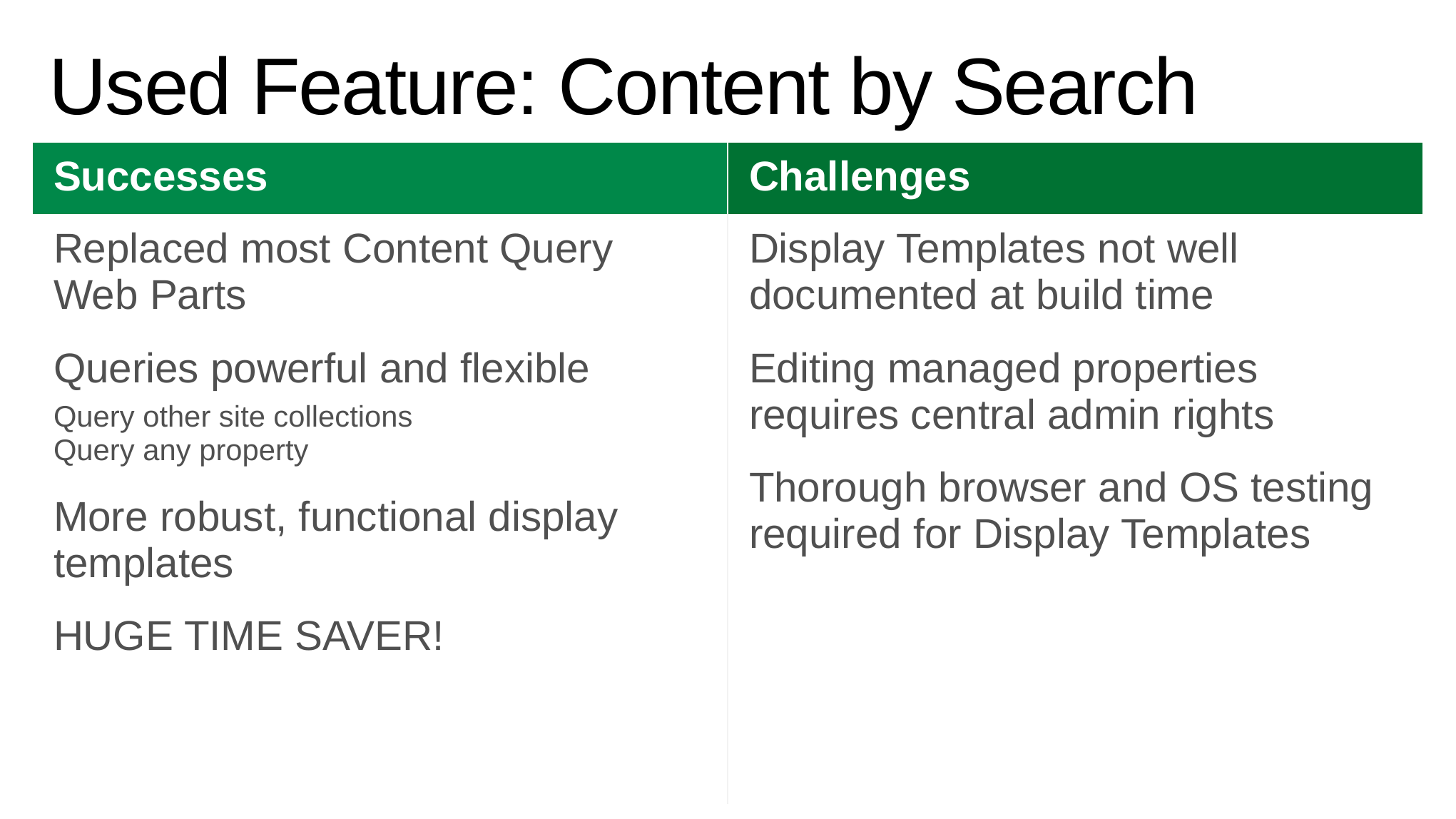

# Used Feature: Content by Search
| Successes | Challenges |
| --- | --- |
| Replaced most Content Query Web Parts Queries powerful and flexible Query other site collections Query any property More robust, functional display templates HUGE TIME SAVER! | Display Templates not well documented at build time Editing managed properties requires central admin rights Thorough browser and OS testing required for Display Templates |